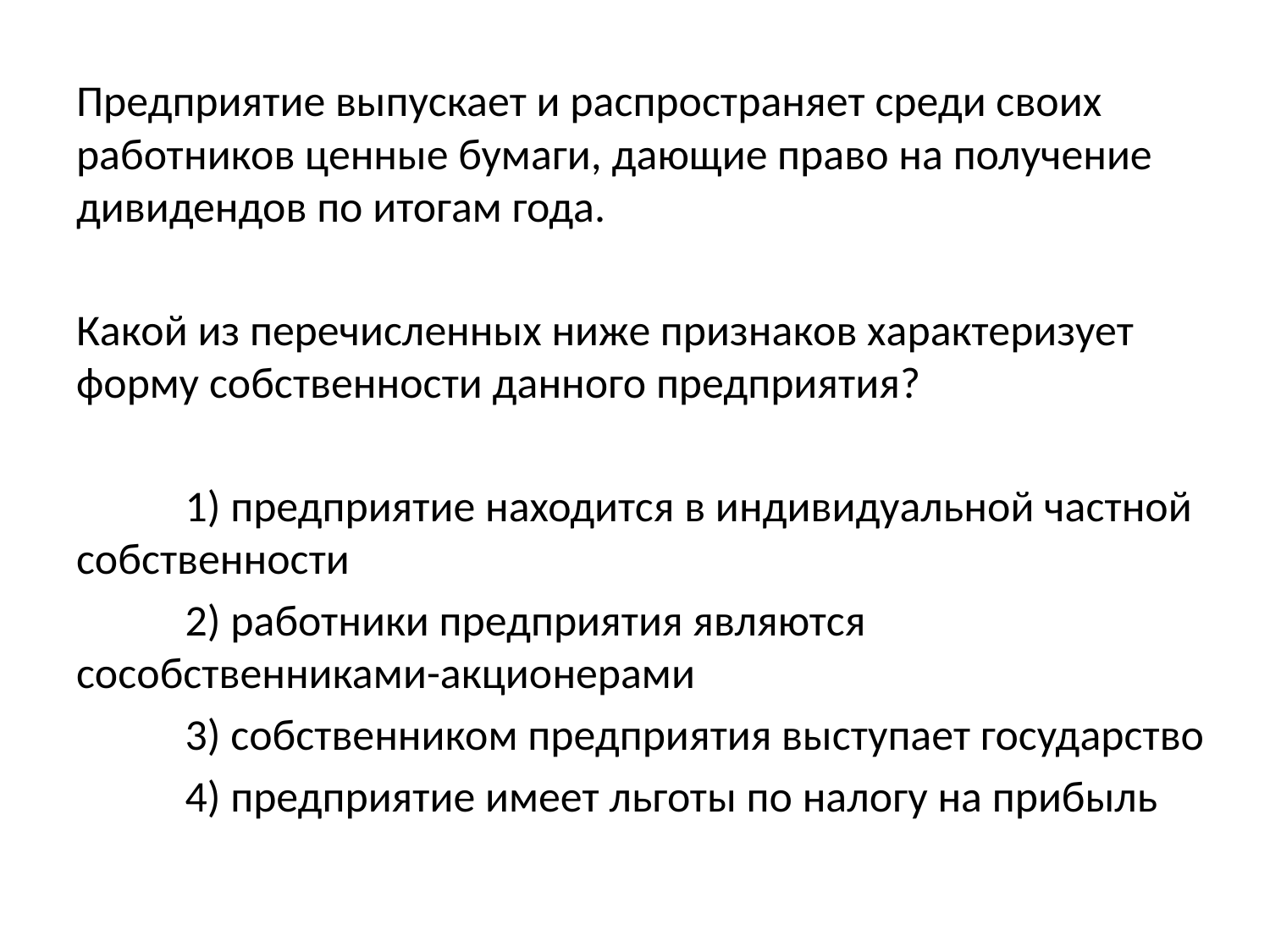

Предприятие выпускает и распространяет среди своих работников ценные бумаги, дающие право на получение дивидендов по итогам года.

Какой из перечисленных ниже признаков характеризует форму собственности данного предприятия?

  	 1) предприятие находится в индивидуальной частной собственности
  	 2) работники предприятия являются сособственниками-акционерами
  	 3) собственником предприятия выступает государство
  	 4) предприятие имеет льготы по налогу на прибыль